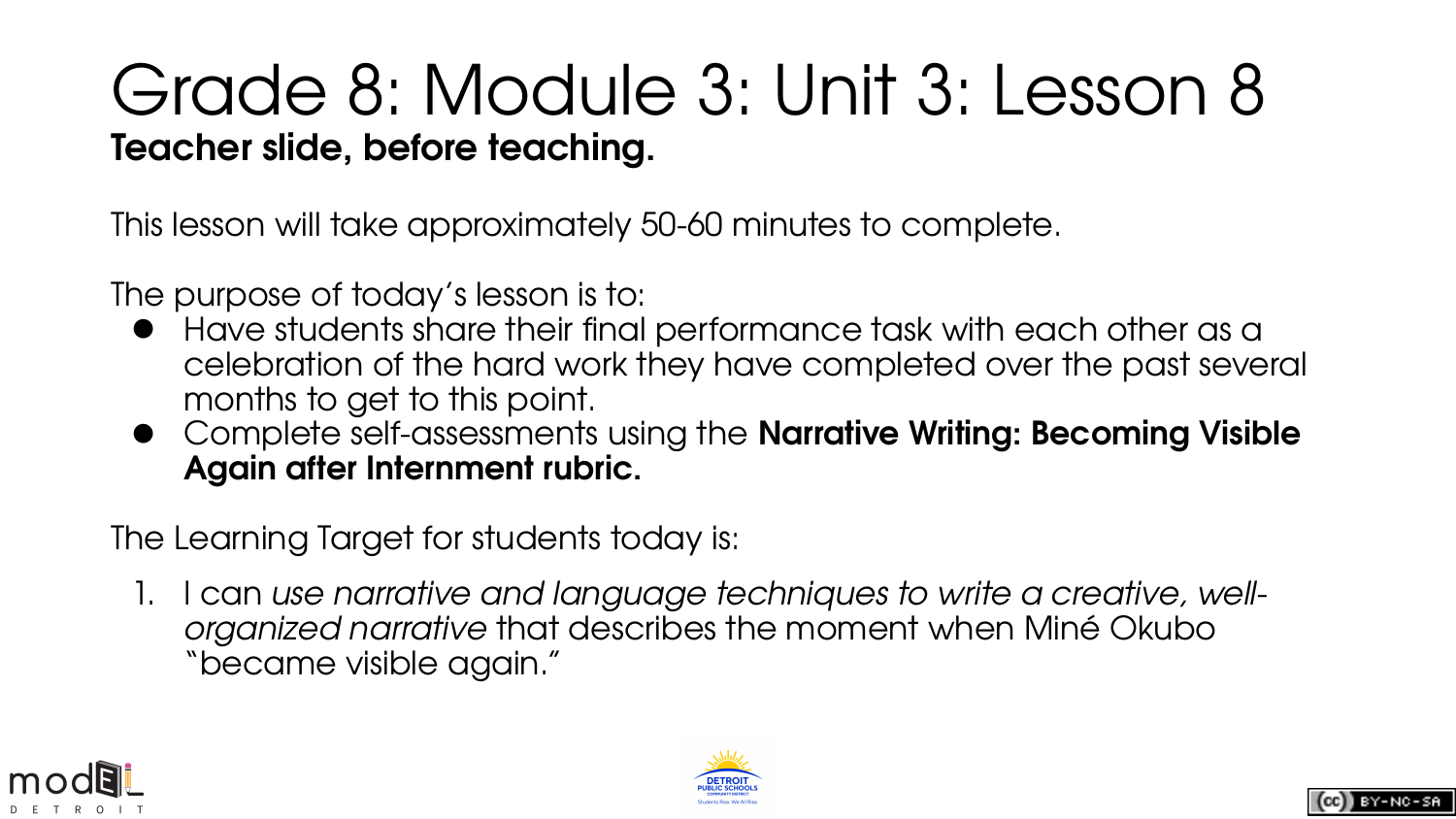

# Grade 8: Module 3: Unit 3: Lesson 8
Teacher slide, before teaching.

This lesson will take approximately 50-60 minutes to complete.

The purpose of today’s lesson is to:
Have students share their final performance task with each other as a celebration of the hard work they have completed over the past several months to get to this point.
Complete self-assessments using the Narrative Writing: Becoming Visible Again after Internment rubric.
The Learning Target for students today is:
I can use narrative and language techniques to write a creative, well-organized narrative that describes the moment when Miné Okubo “became visible again.”